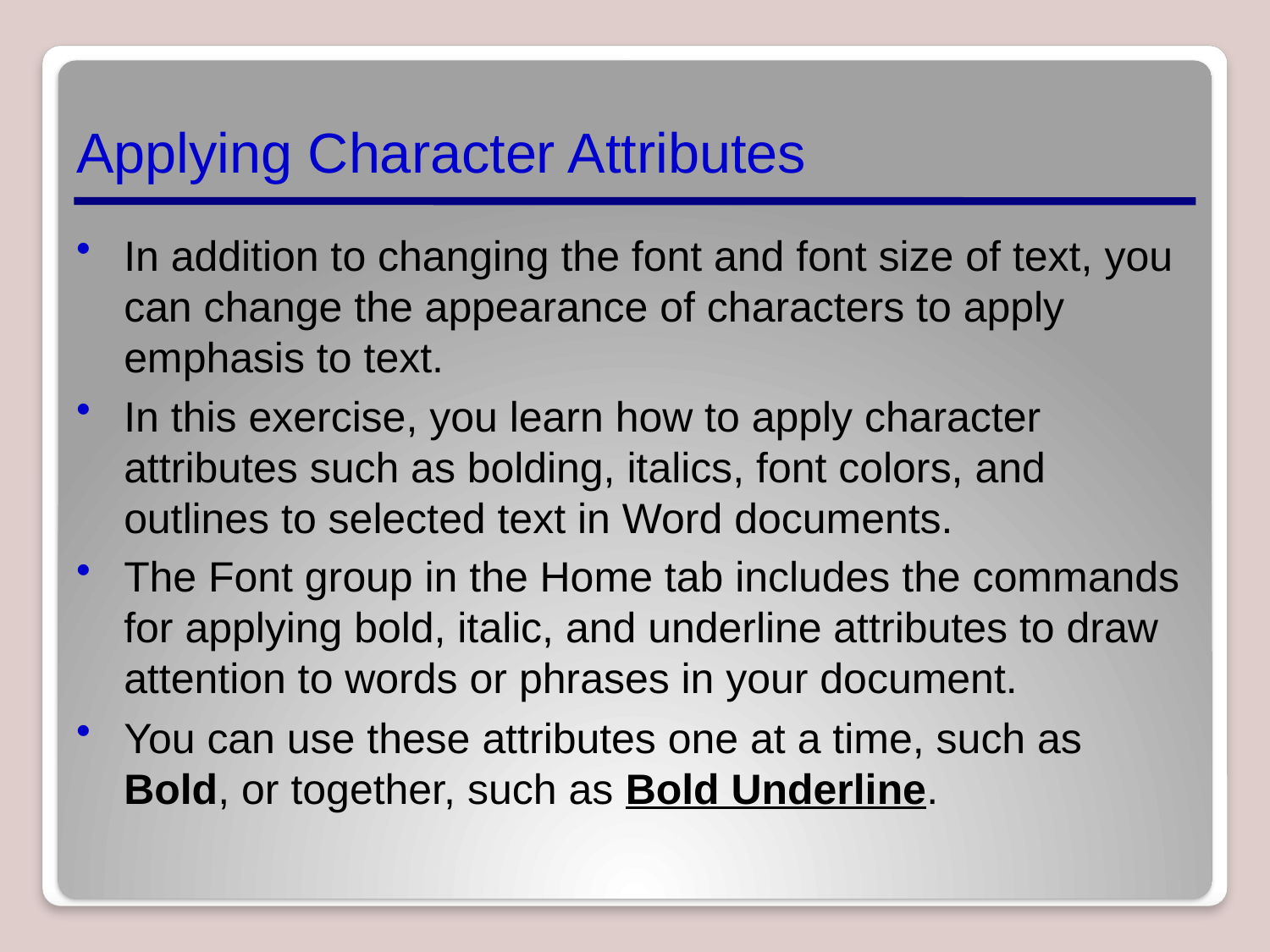

# Applying Character Attributes
In addition to changing the font and font size of text, you can change the appearance of characters to apply emphasis to text.
In this exercise, you learn how to apply character attributes such as bolding, italics, font colors, and outlines to selected text in Word documents.
The Font group in the Home tab includes the commands for applying bold, italic, and underline attributes to draw attention to words or phrases in your document.
You can use these attributes one at a time, such as Bold, or together, such as Bold Underline.